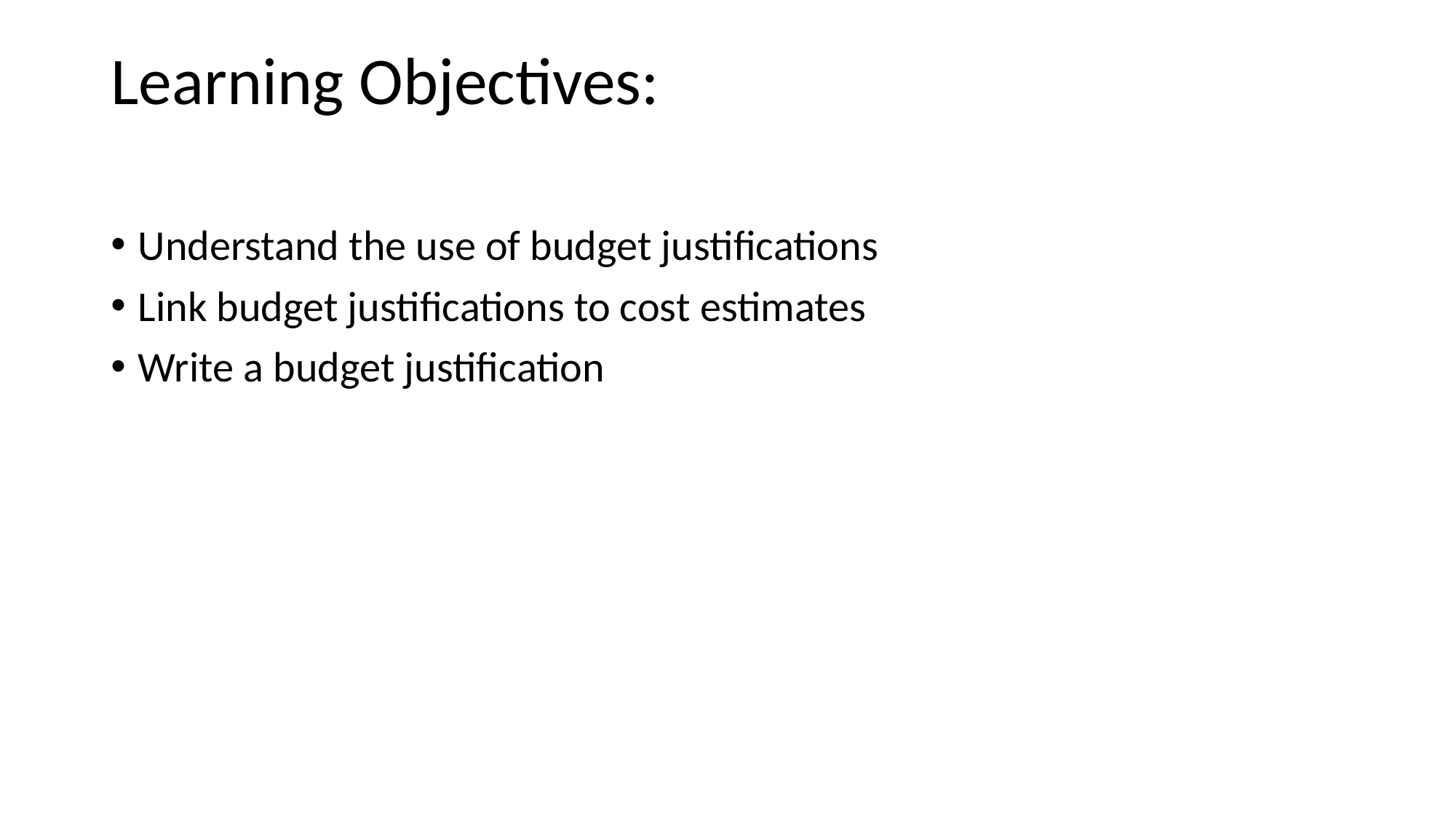

# Learning Objectives:
Understand the use of budget justifications
Link budget justifications to cost estimates
Write a budget justification